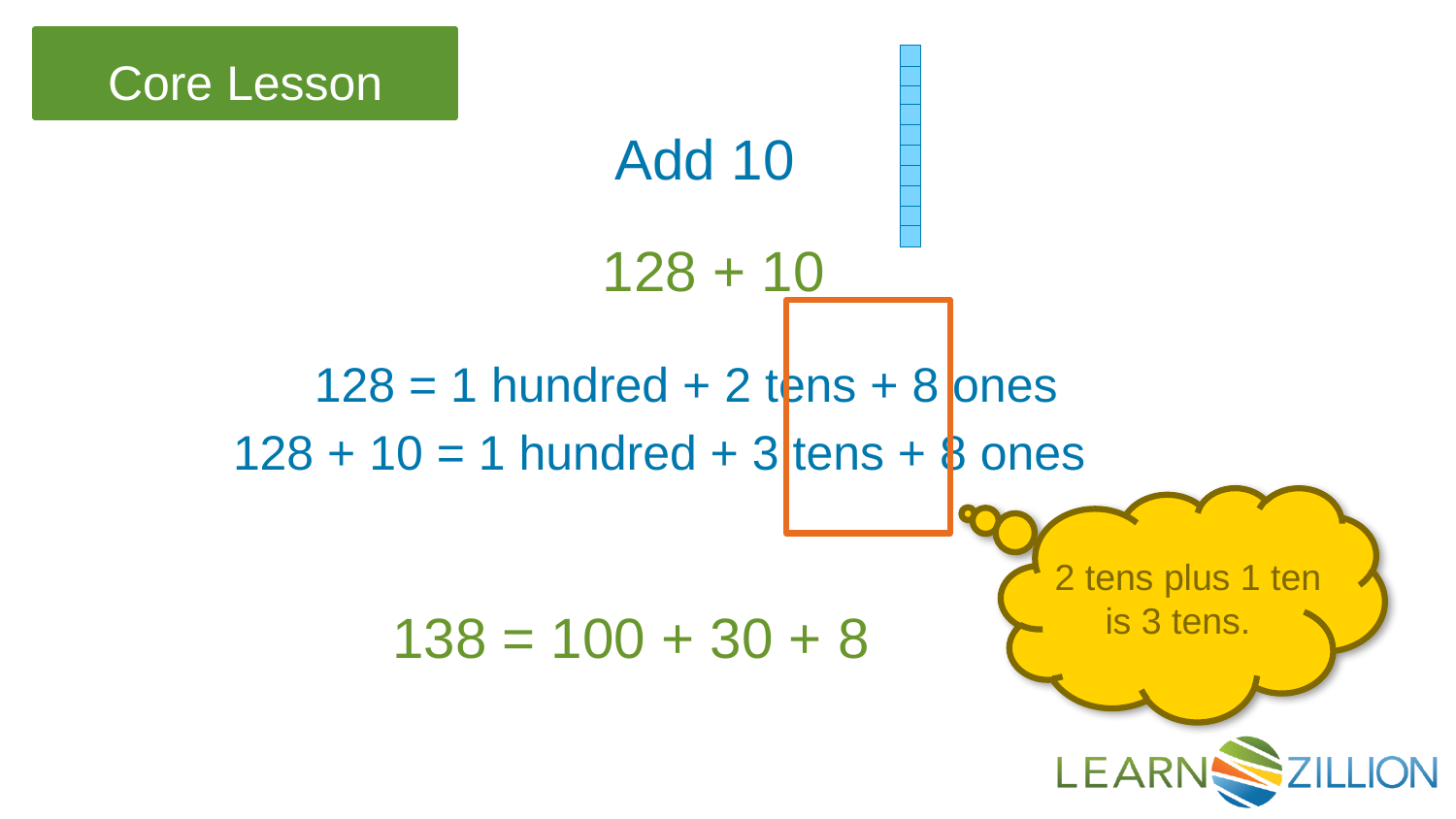

Add 10
128 + 10

      128 = 1 hundred + 2 tens + 8 ones
128 + 10 = 1 hundred + 3 tens + 8 ones

 2 tens plus 1 ten is 3 tens.
138 = 100 + 30 + 8